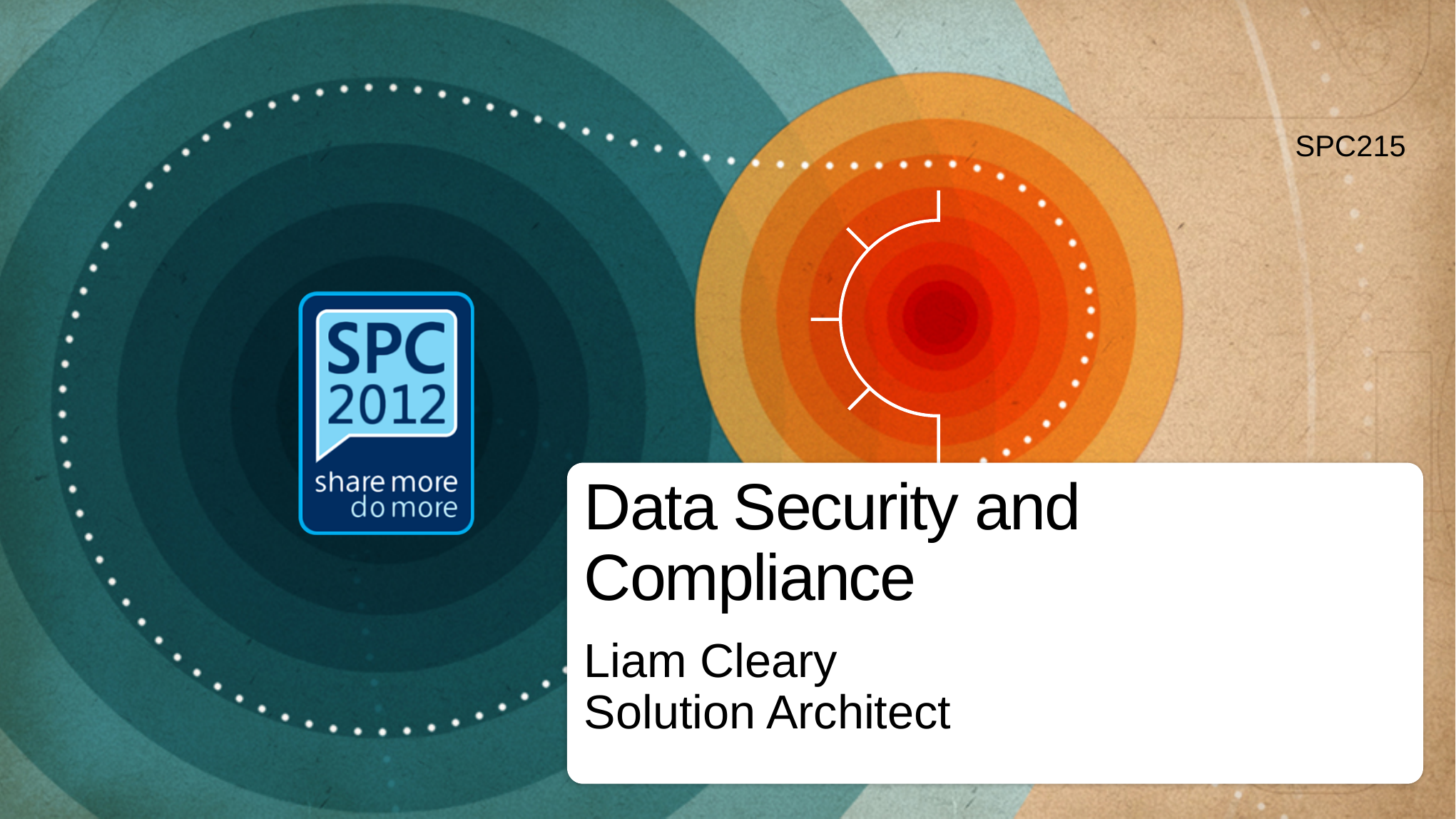

SPC215
# Data Security and Compliance
Liam Cleary
Solution Architect